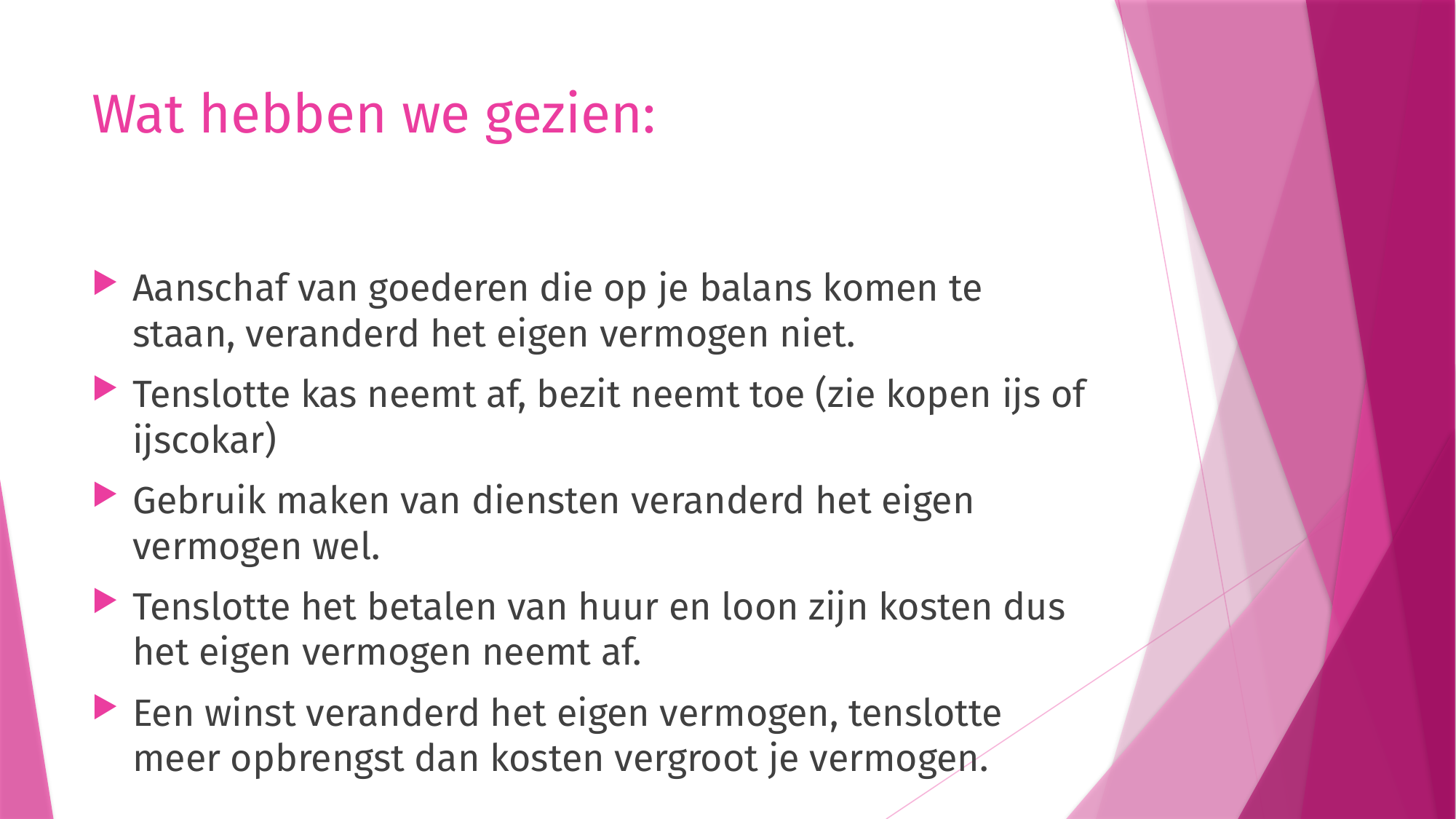

# Wat hebben we gezien:
Aanschaf van goederen die op je balans komen te staan, veranderd het eigen vermogen niet.
Tenslotte kas neemt af, bezit neemt toe (zie kopen ijs of ijscokar)
Gebruik maken van diensten veranderd het eigen vermogen wel.
Tenslotte het betalen van huur en loon zijn kosten dus het eigen vermogen neemt af.
Een winst veranderd het eigen vermogen, tenslotte meer opbrengst dan kosten vergroot je vermogen.